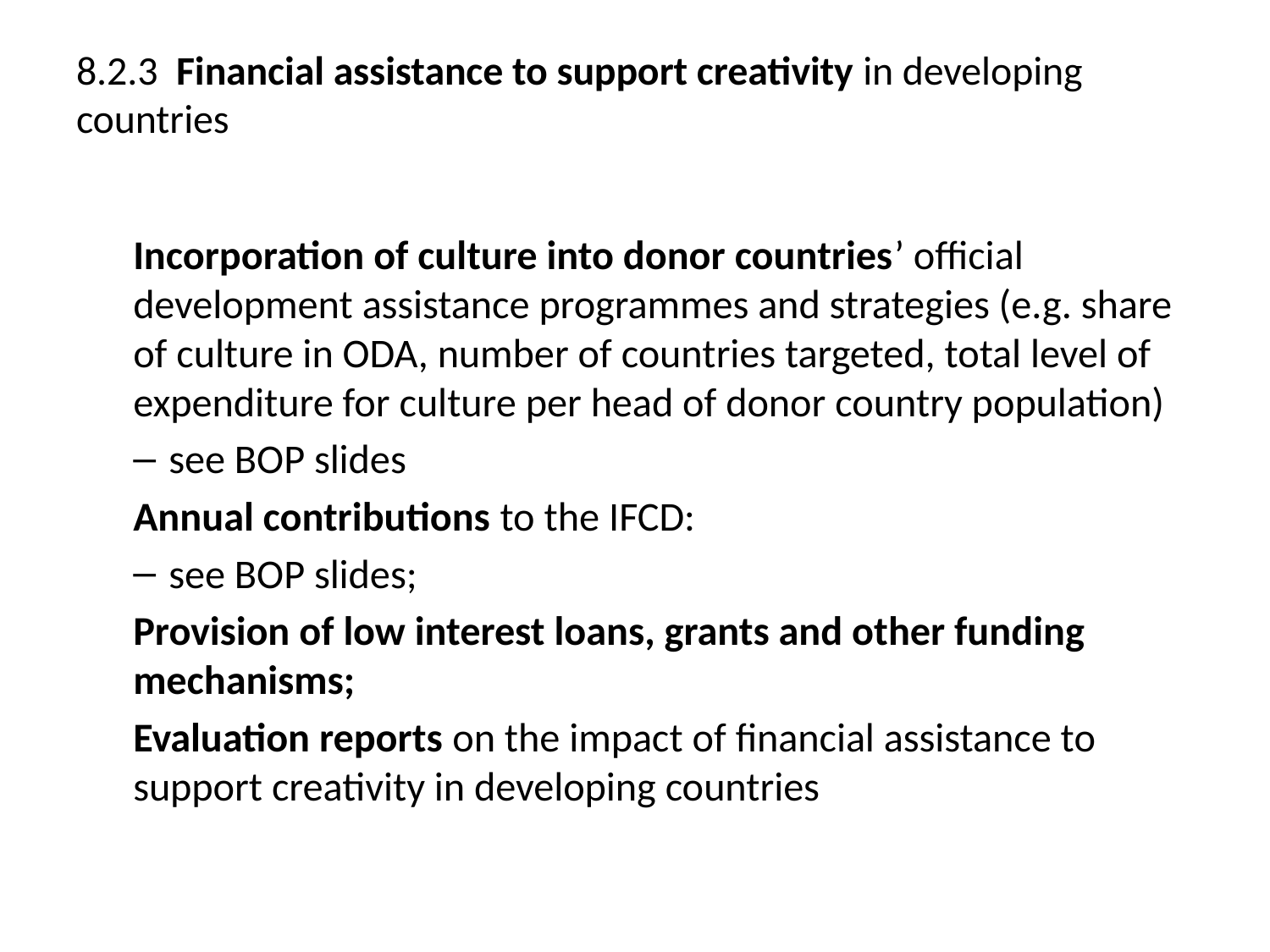

# 8.2.3  Financial assistance to support creativity in developing countries
Incorporation of culture into donor countries’ official development assistance programmes and strategies (e.g. share of culture in ODA, number of countries targeted, total level of expenditure for culture per head of donor country population)
see BOP slides
Annual contributions to the IFCD:
see BOP slides;
Provision of low interest loans, grants and other funding mechanisms;
Evaluation reports on the impact of financial assistance to support creativity in developing countries